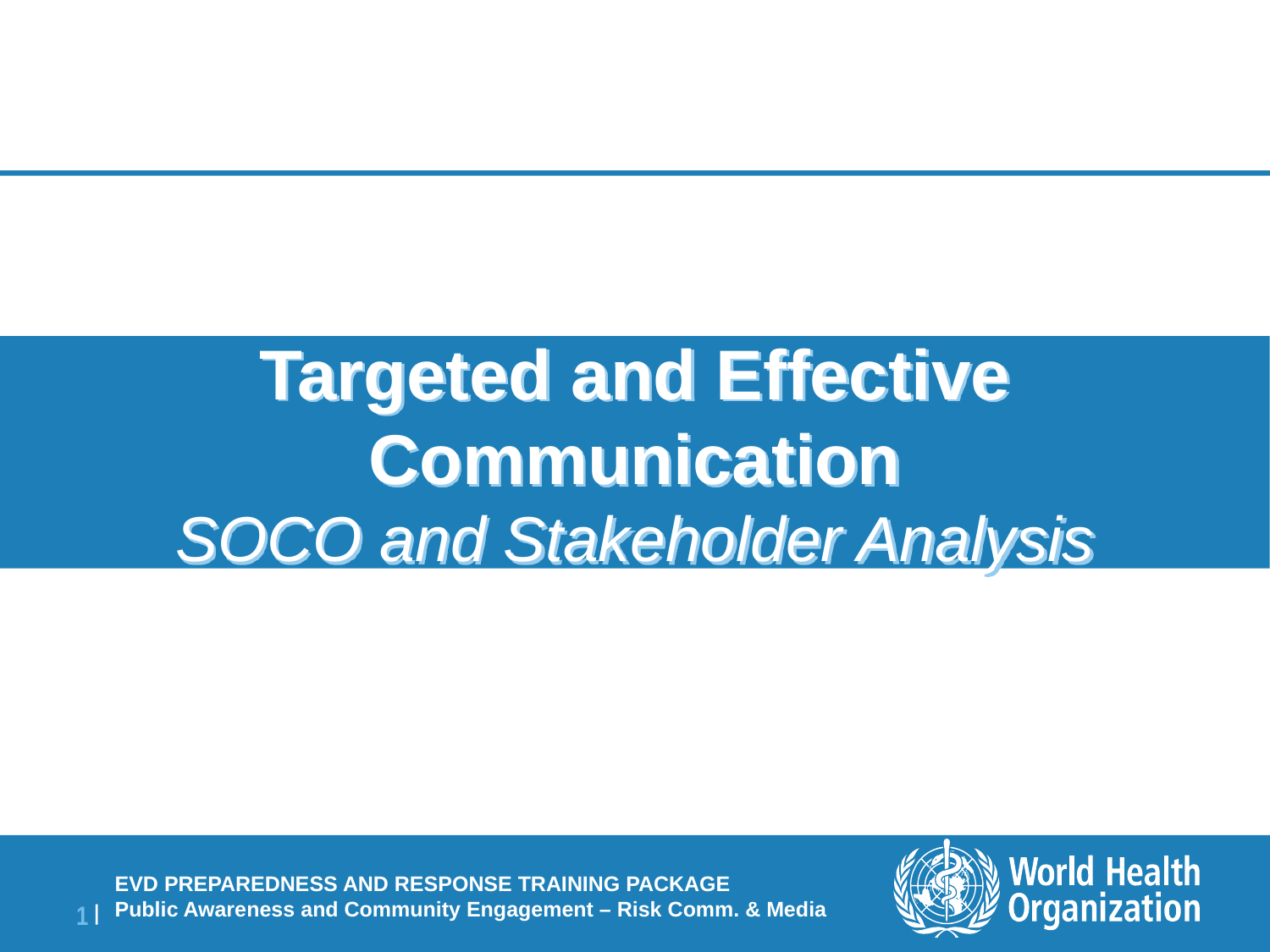

Targeted and Effective Communication
SOCO and Stakeholder Analysis
EVD PREPAREDNESS AND RESPONSE TRAINING PACKAGE
Public Awareness and Community Engagement – Risk Comm. & Media